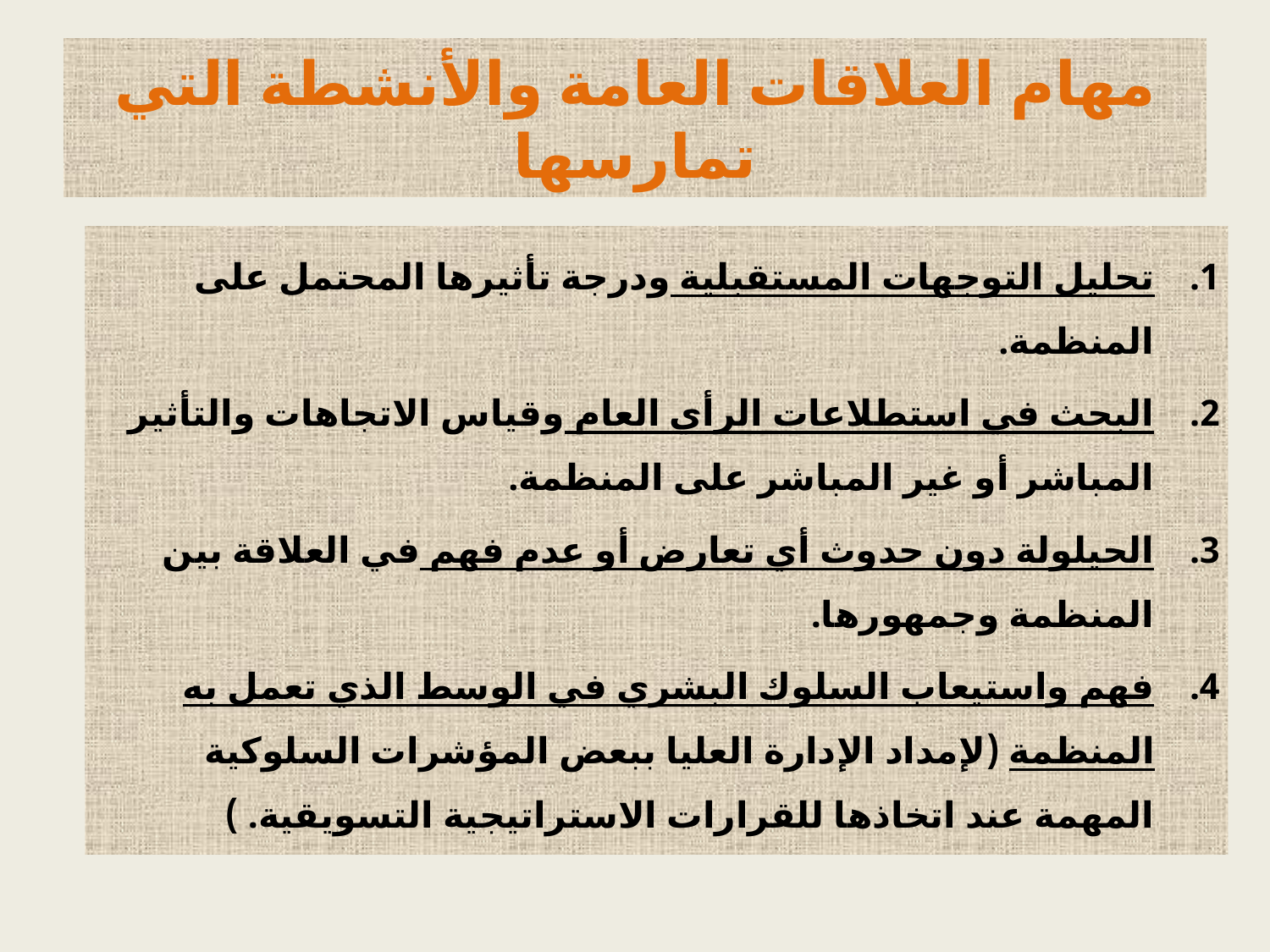

# مهام العلاقات العامة والأنشطة التي تمارسها
تحليل التوجهات المستقبلية ودرجة تأثيرها المحتمل على المنظمة.
البحث في استطلاعات الرأي العام وقياس الاتجاهات والتأثير المباشر أو غير المباشر على المنظمة.
الحيلولة دون حدوث أي تعارض أو عدم فهم في العلاقة بين المنظمة وجمهورها.
فهم واستيعاب السلوك البشري في الوسط الذي تعمل به المنظمة (لإمداد الإدارة العليا ببعض المؤشرات السلوكية المهمة عند اتخاذها للقرارات الاستراتيجية التسويقية. )